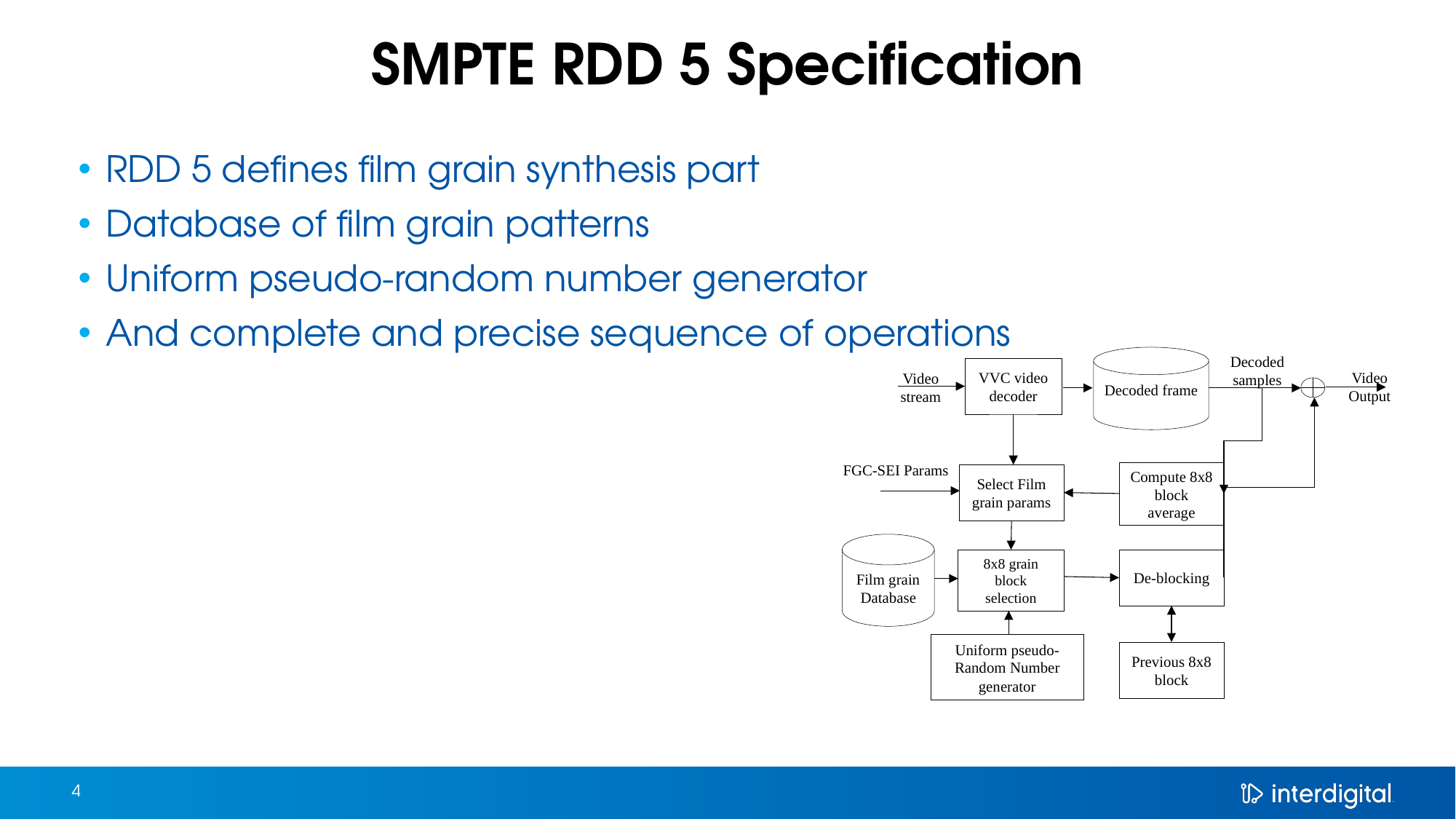

# SMPTE RDD 5 Specification
RDD 5 defines film grain synthesis part
Database of film grain patterns
Uniform pseudo-random number generator
And complete and precise sequence of operations
Decoded samples
Decoded frame
VVC video decoder
Video Output
Video stream

Compute 8x8 block average
FGC-SEI Params

Select Film grain params
Film grain Database
8x8 grain block selection
De-blocking
Uniform pseudo-Random Number generator
Previous 8x8 block
4